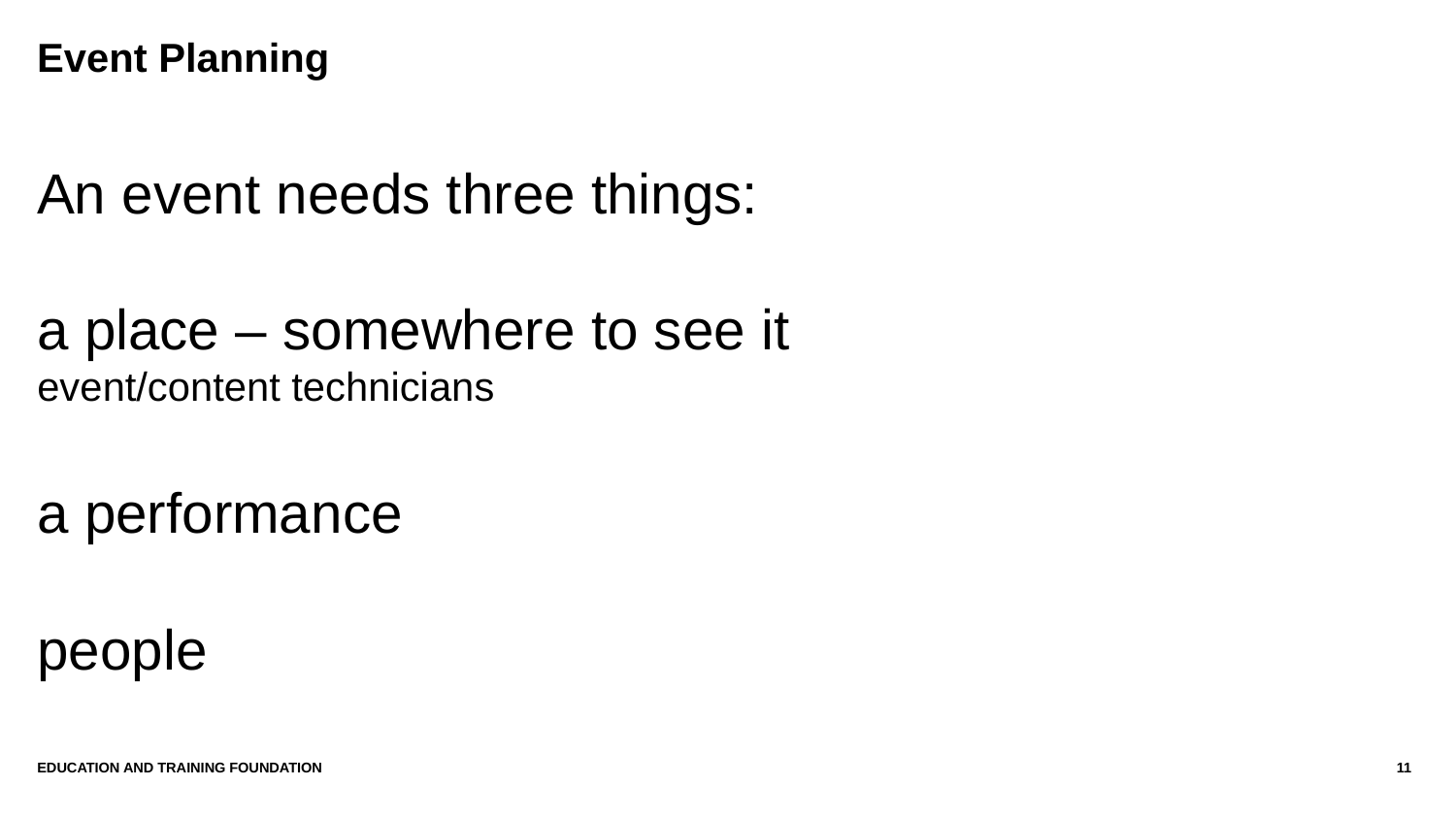

# Event Planning
An event needs three things:

a place – somewhere to see it
event/content technicians

a performance

people

Education and Training Foundation
11